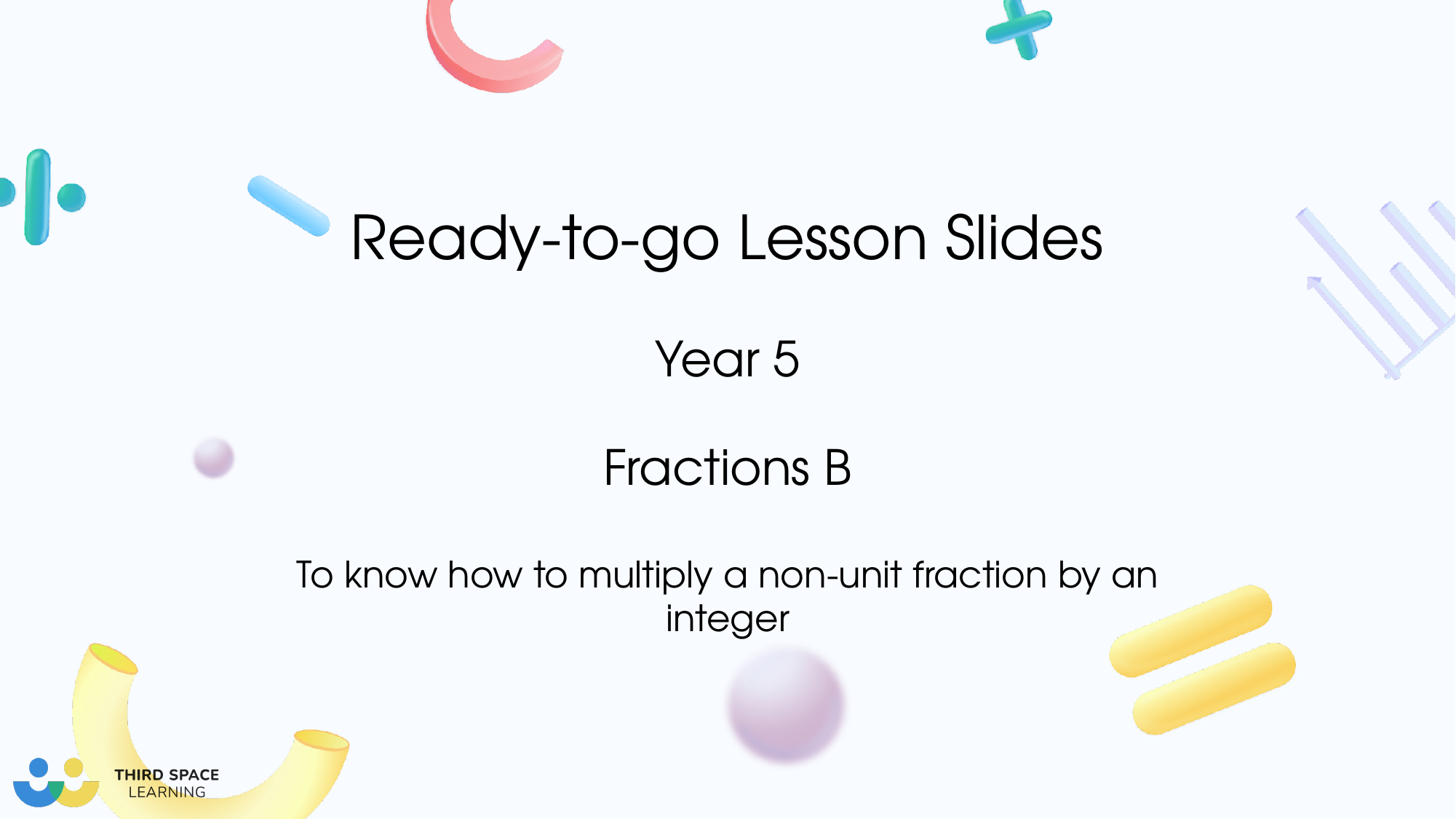

Year 5
Fractions B
To know how to multiply a non-unit fraction by an integer